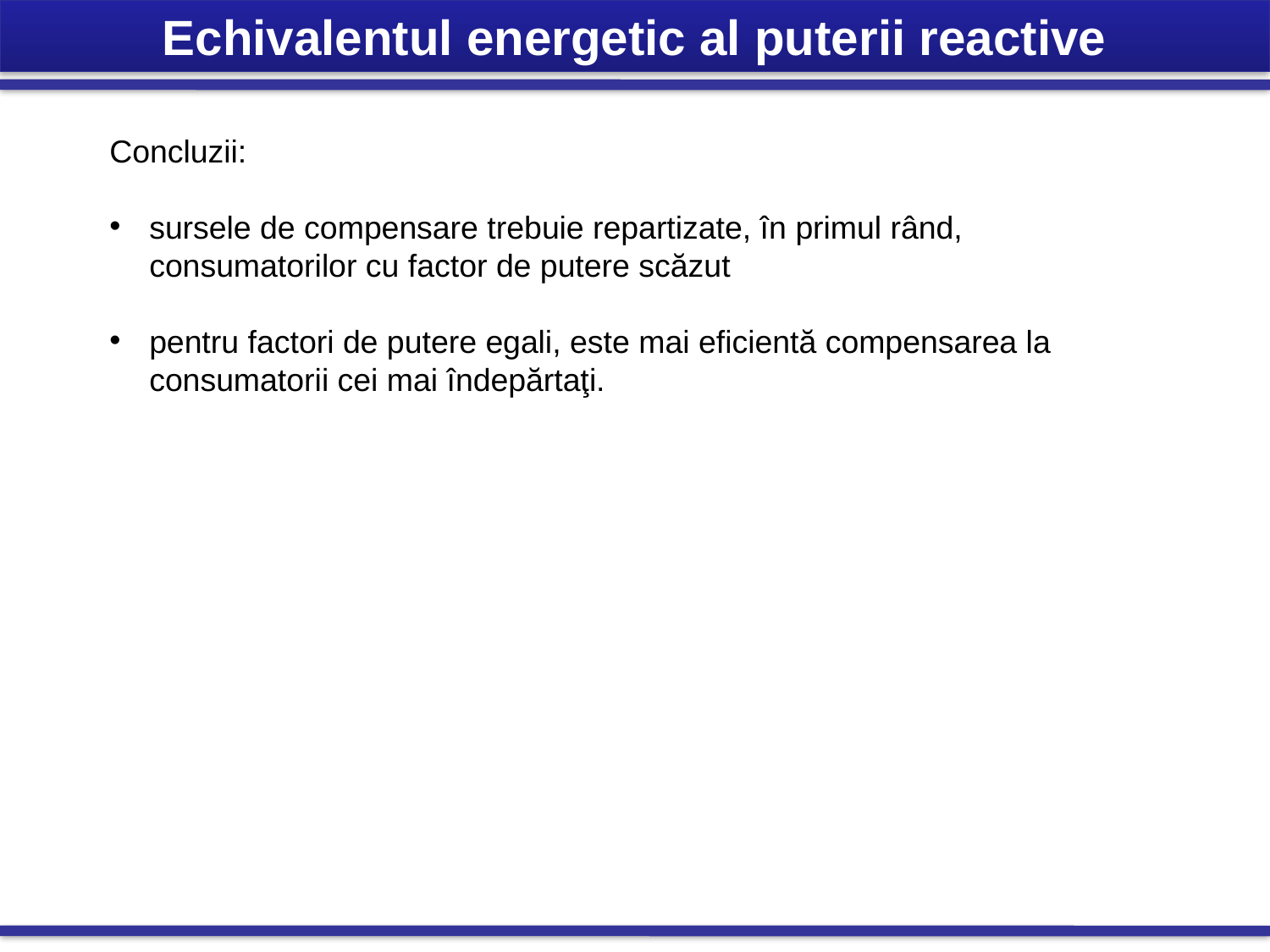

Echivalentul energetic al puterii reactive

Concluzii:

sursele de compensare trebuie repartizate, în primul rând, consumatorilor cu factor de putere scăzut

pentru factori de putere egali, este mai eficientă compensarea la consumatorii cei mai îndepărtaţi.